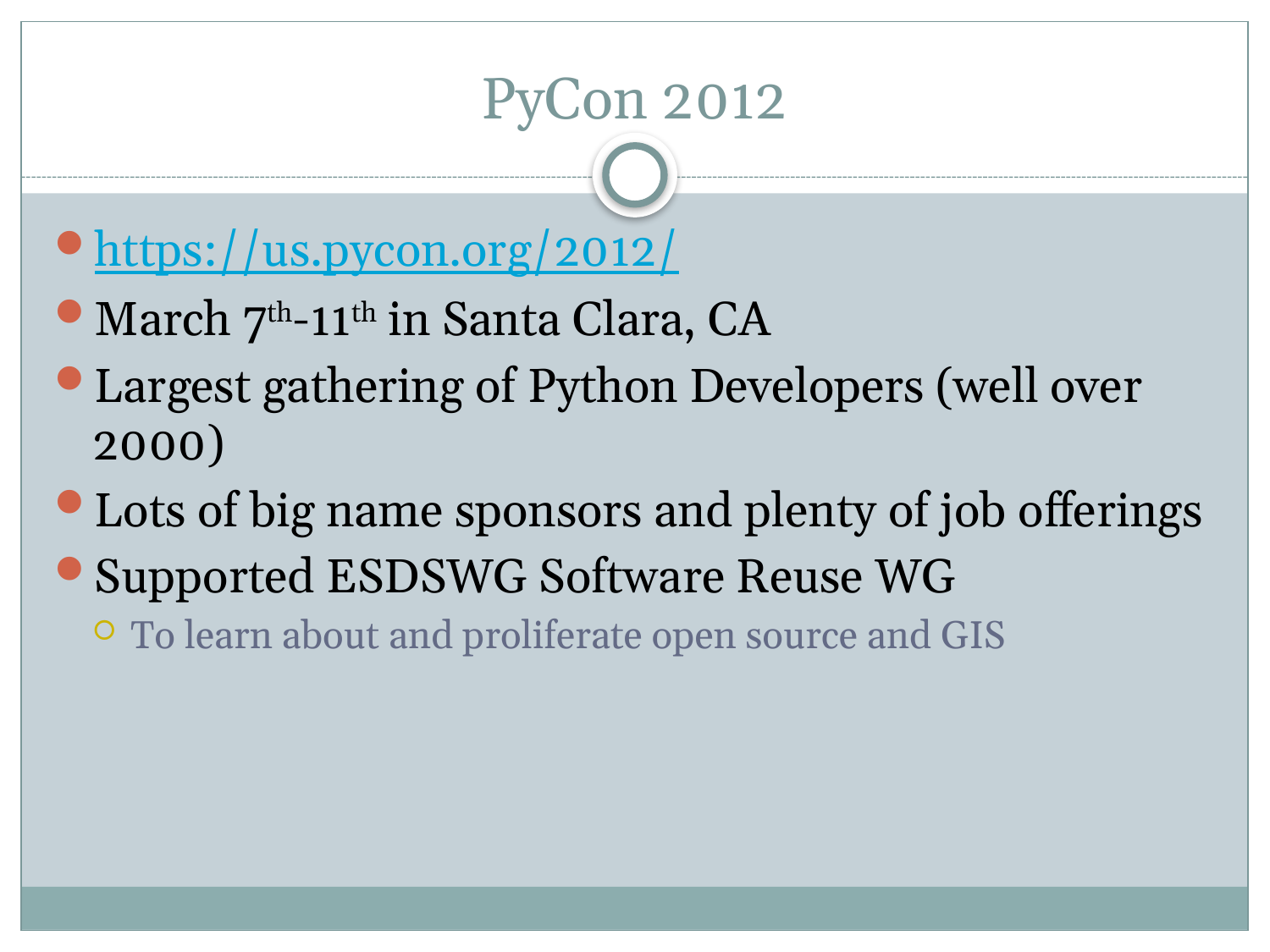

# PyCon 2012
https://us.pycon.org/2012/
March 7th-11th in Santa Clara, CA
Largest gathering of Python Developers (well over 2000)
Lots of big name sponsors and plenty of job offerings
Supported ESDSWG Software Reuse WG
To learn about and proliferate open source and GIS